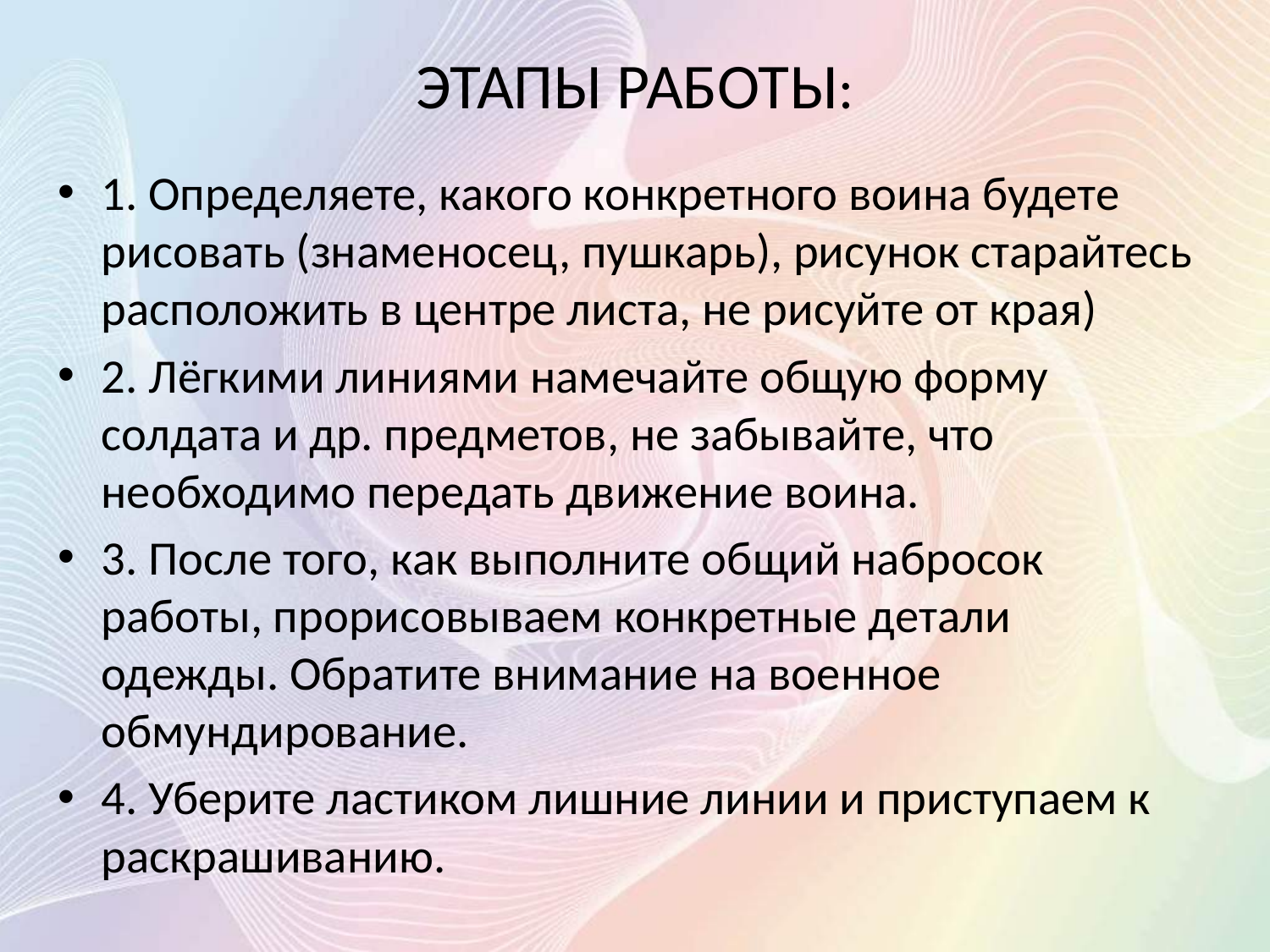

# ЭТАПЫ РАБОТЫ:
1. Определяете, какого конкретного воина будете рисовать (знаменосец, пушкарь), рисунок старайтесь расположить в центре листа, не рисуйте от края)
2. Лёгкими линиями намечайте общую форму солдата и др. предметов, не забывайте, что необходимо передать движение воина.
3. После того, как выполните общий набросок работы, прорисовываем конкретные детали одежды. Обратите внимание на военное обмундирование.
4. Уберите ластиком лишние линии и приступаем к раскрашиванию.